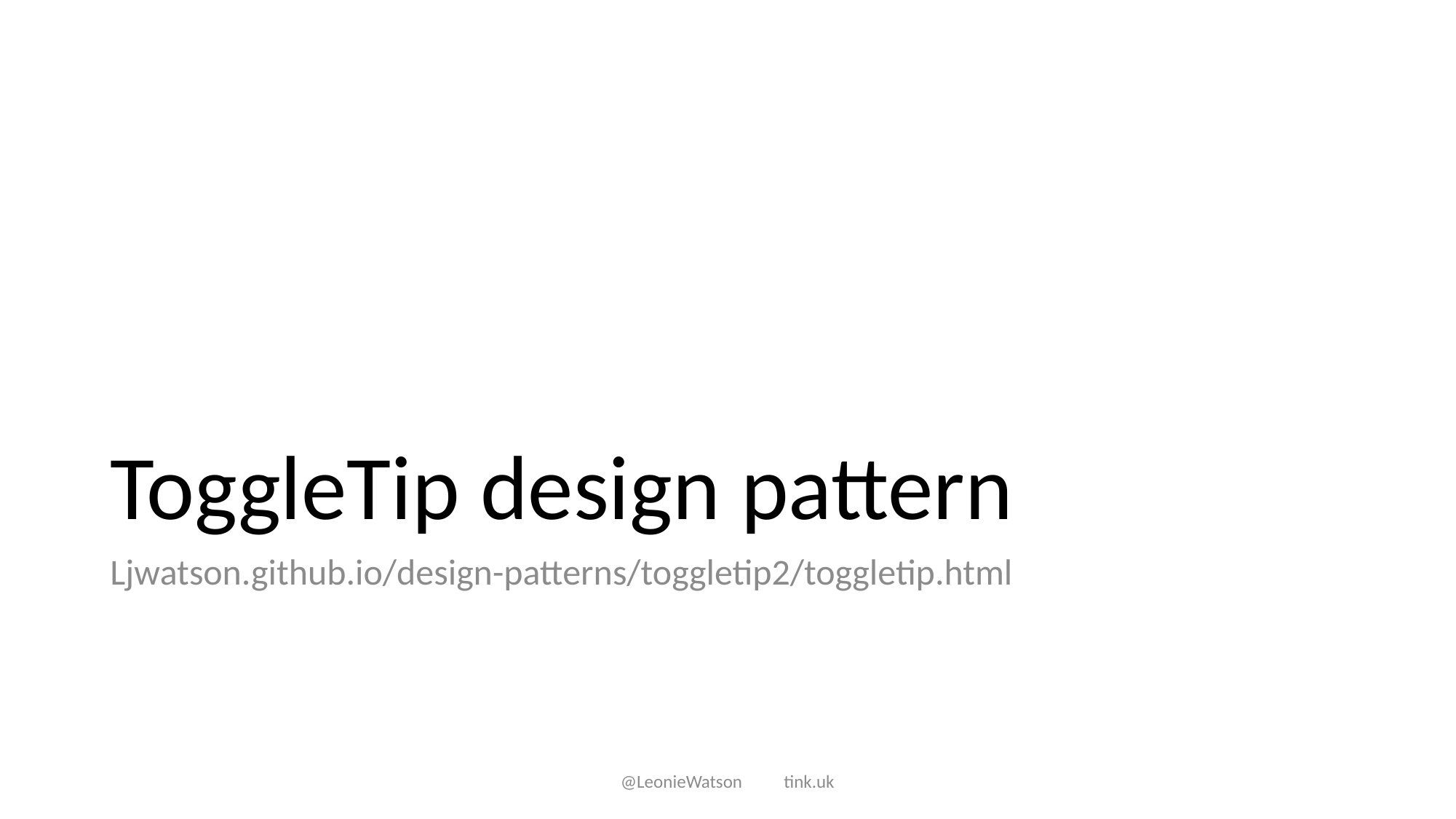

# ToggleTip design pattern
Ljwatson.github.io/design-patterns/toggletip2/toggletip.html
@LeonieWatson          tink.uk